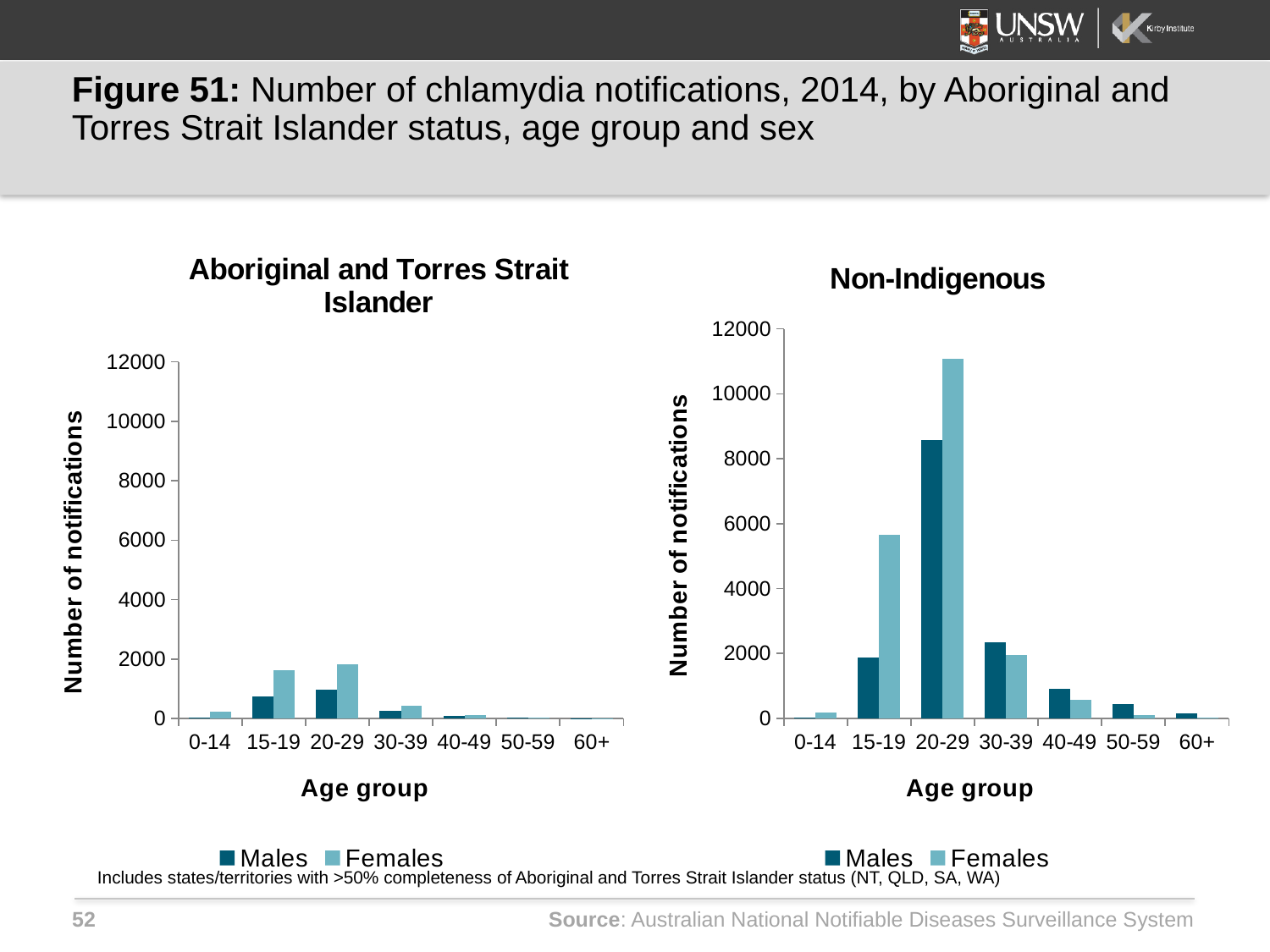

# Figure 51: Number of chlamydia notifications, 2014, by Aboriginal and Torres Strait Islander status, age group and sex

### Chart: Aboriginal and Torres Strait Islander

| Category | Males | Females |
|---|---|---|
| 0-14 | 42.0 | 238.0 |
| 15-19 | 753.0 | 1624.0 |
| 20-29 | 980.0 | 1823.0 |
| 30-39 | 258.0 | 431.0 |
| 40-49 | 78.0 | 117.0 |
| 50-59 | 27.0 | 23.0 |
| 60+ | 11.0 | 7.0 |

### Chart: Non-Indigenous

| Category | Males | Females |
|---|---|---|
| 0-14 | 18.0 | 181.0 |
| 15-19 | 1878.0 | 5665.0 |
| 20-29 | 8565.0 | 11082.0 |
| 30-39 | 2340.0 | 1959.0 |
| 40-49 | 911.0 | 586.0 |
| 50-59 | 432.0 | 112.0 |
| 60+ | 165.0 | 28.0 |
Includes states/territories with >50% completeness of Aboriginal and Torres Strait Islander status (NT, QLD, SA, WA)
Source: Australian National Notifiable Diseases Surveillance System
52